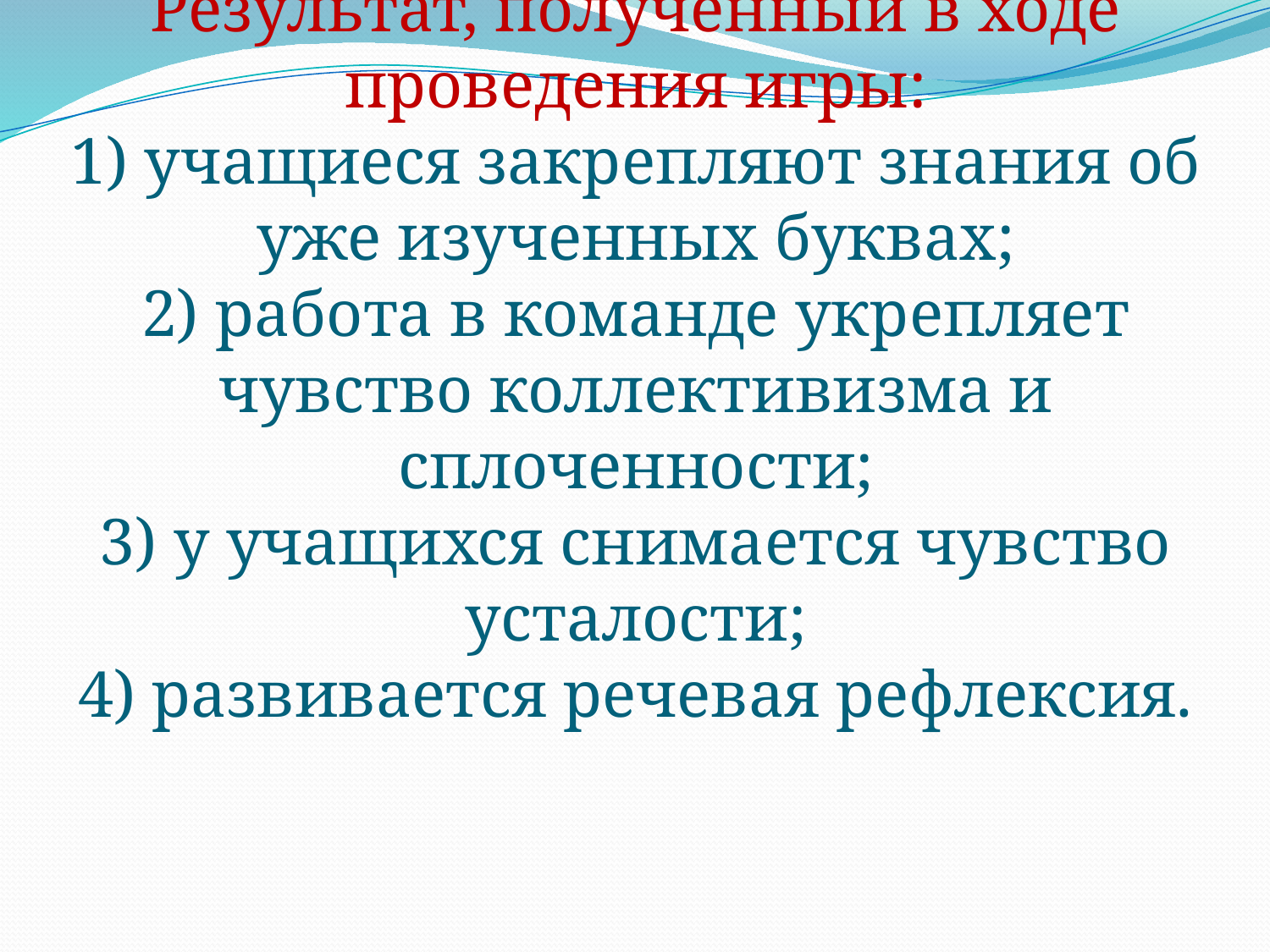

# Результат, полученный в ходе проведения игры: 1) учащиеся закрепляют знания об уже изученных буквах; 2) работа в команде укрепляет чувство коллективизма и сплоченности; 3) у учащихся снимается чувство усталости; 4) развивается речевая рефлексия.